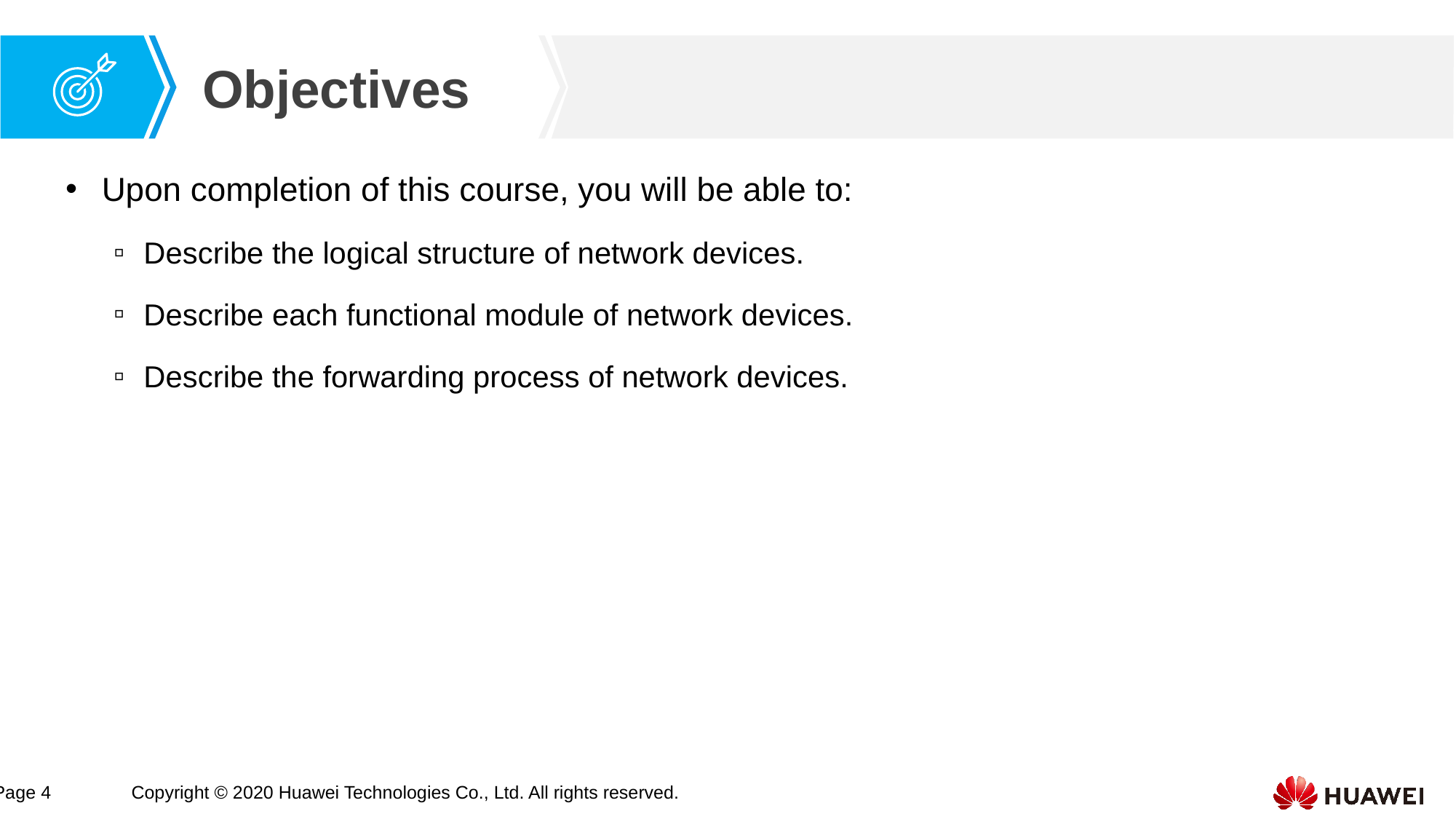

Upon completion of this course, you will be able to:
Describe the logical structure of network devices.
Describe each functional module of network devices.
Describe the forwarding process of network devices.